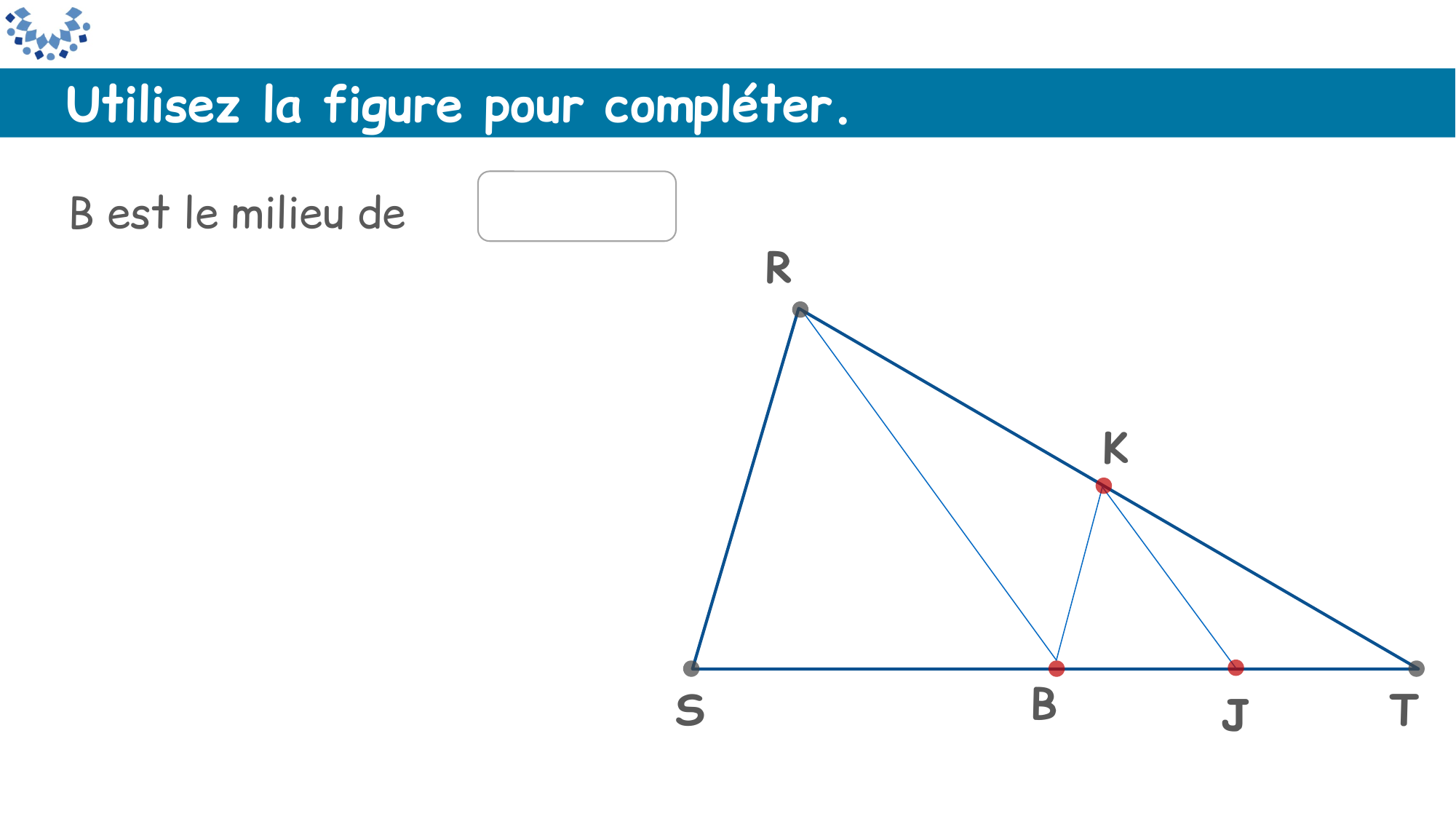

Utilisez la figure pour compléter.
B est le milieu de

R

K

B
S
T
J